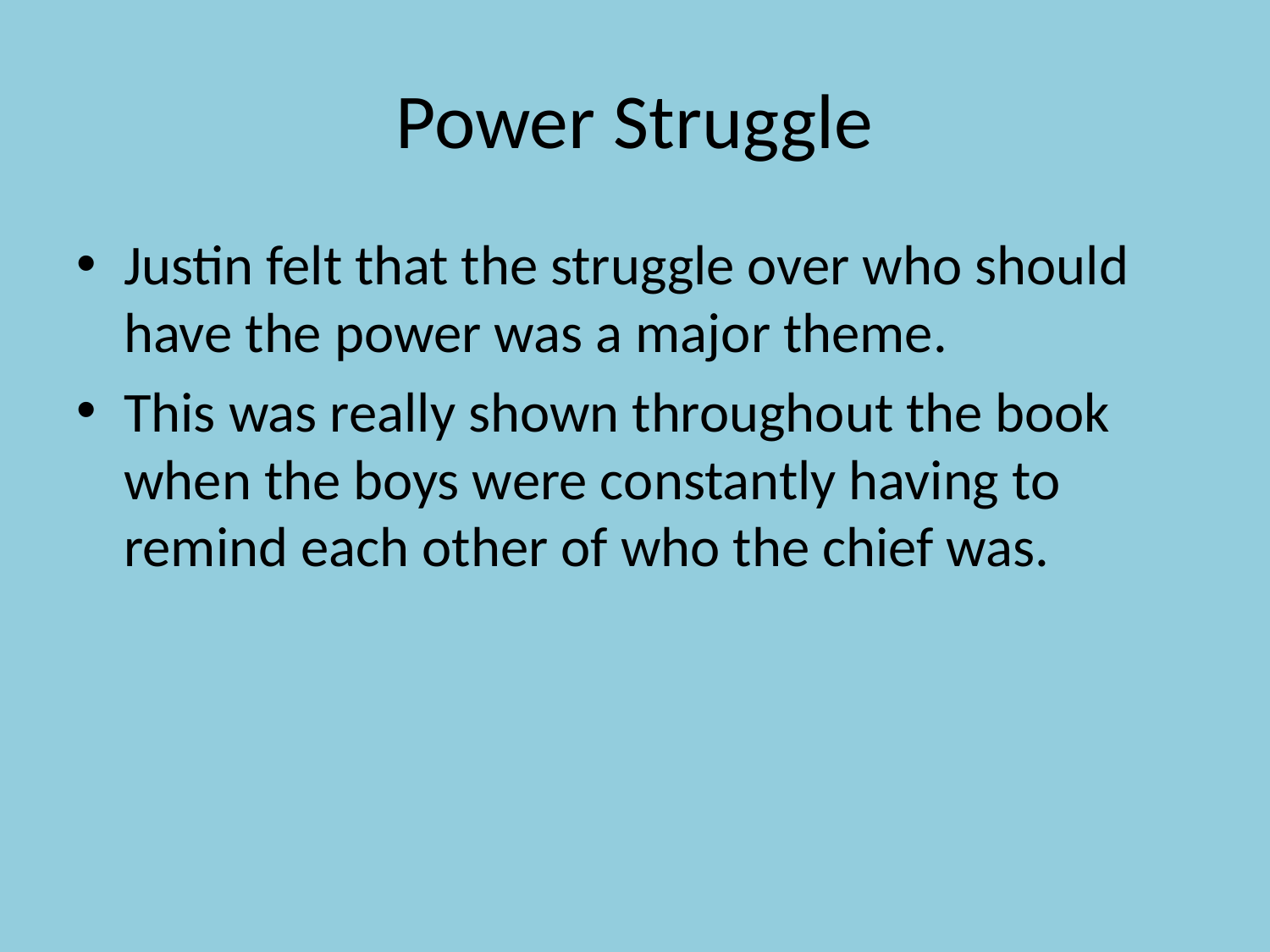

# Power Struggle
Justin felt that the struggle over who should have the power was a major theme.
This was really shown throughout the book when the boys were constantly having to remind each other of who the chief was.